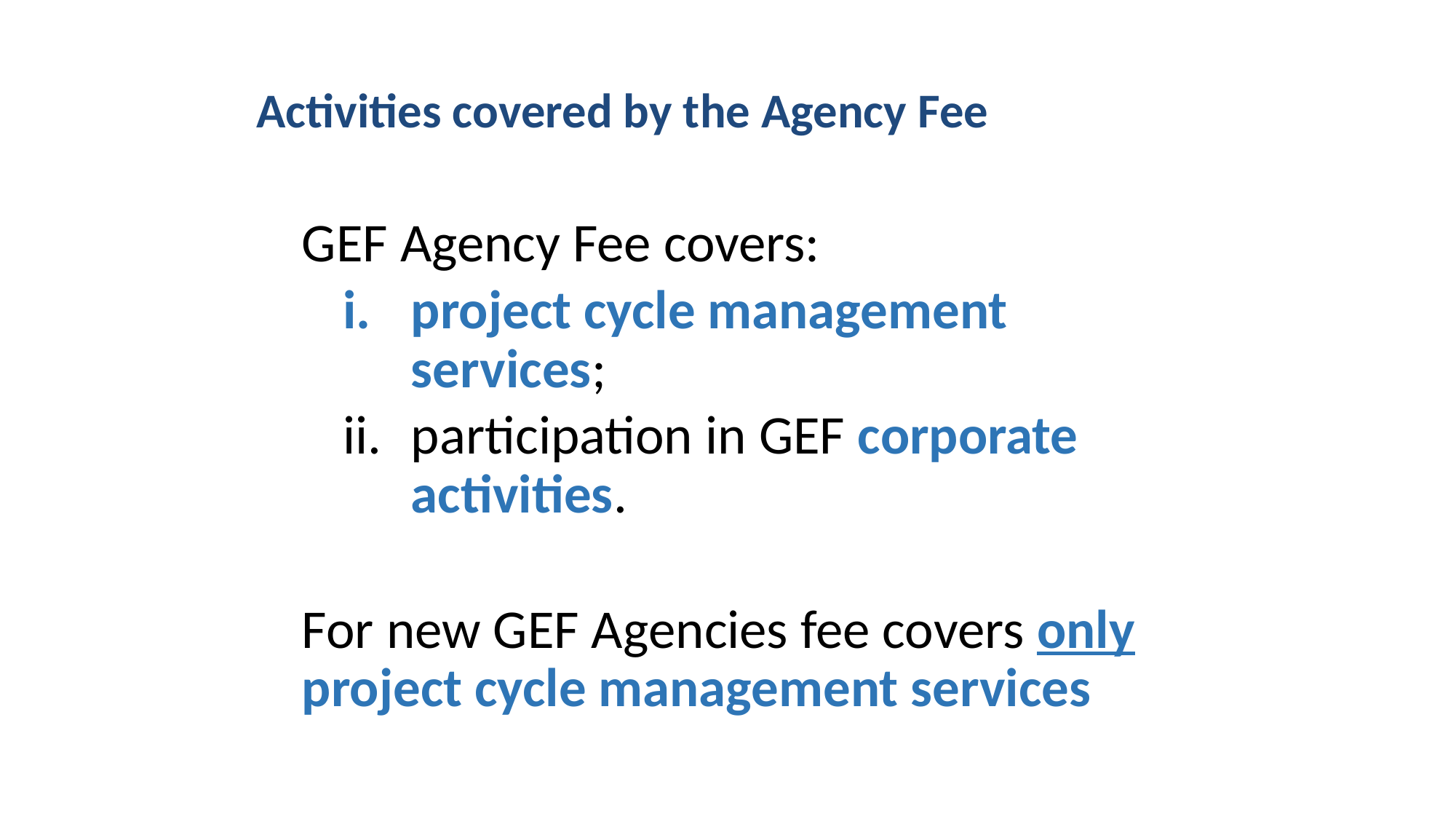

# Activities covered by the Agency Fee
GEF Agency Fee covers:
project cycle management services;
participation in GEF corporate activities.

For new GEF Agencies fee covers only project cycle management services